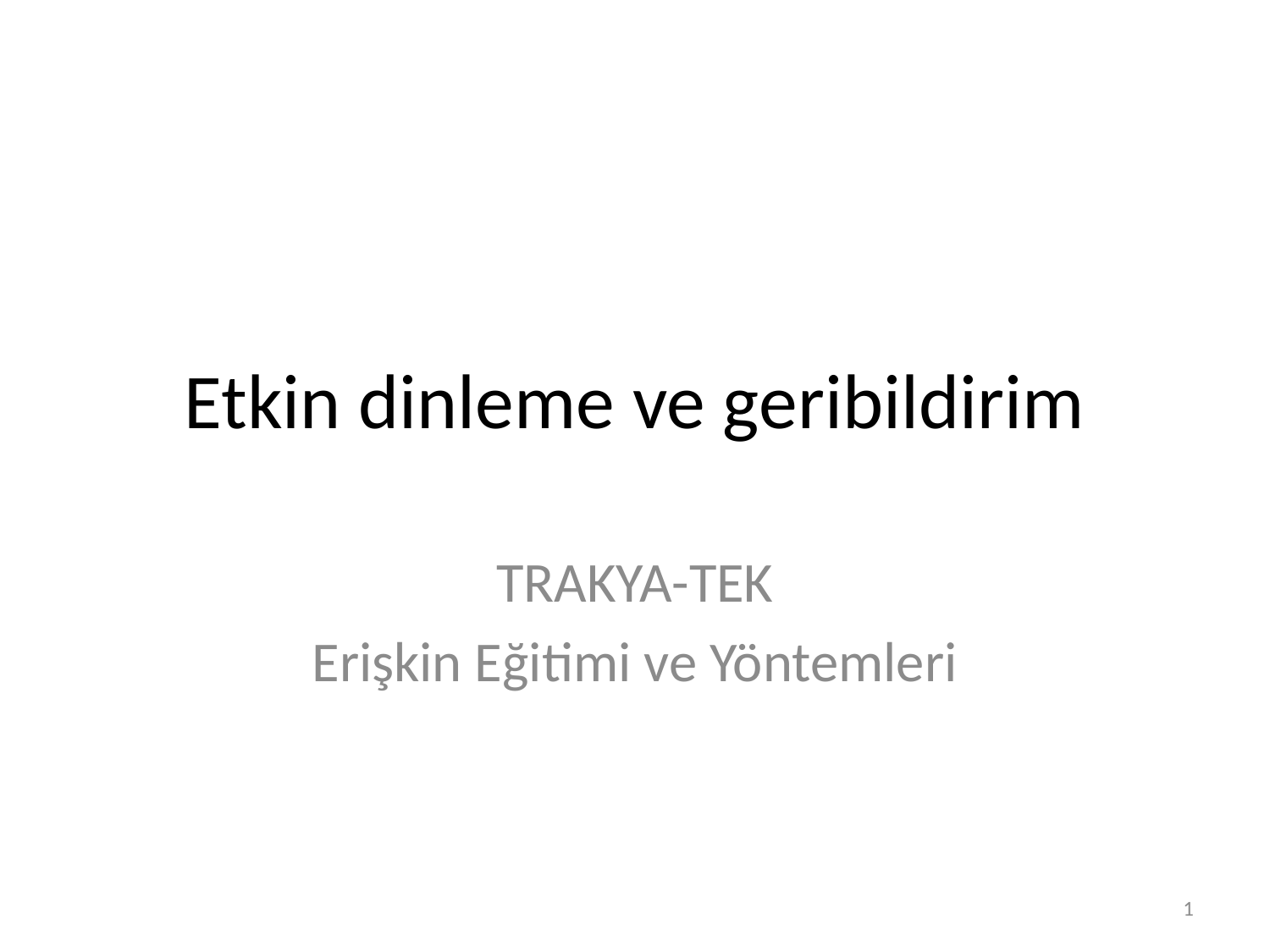

# Etkin dinleme ve geribildirim
TRAKYA-TEK
Erişkin Eğitimi ve Yöntemleri
1